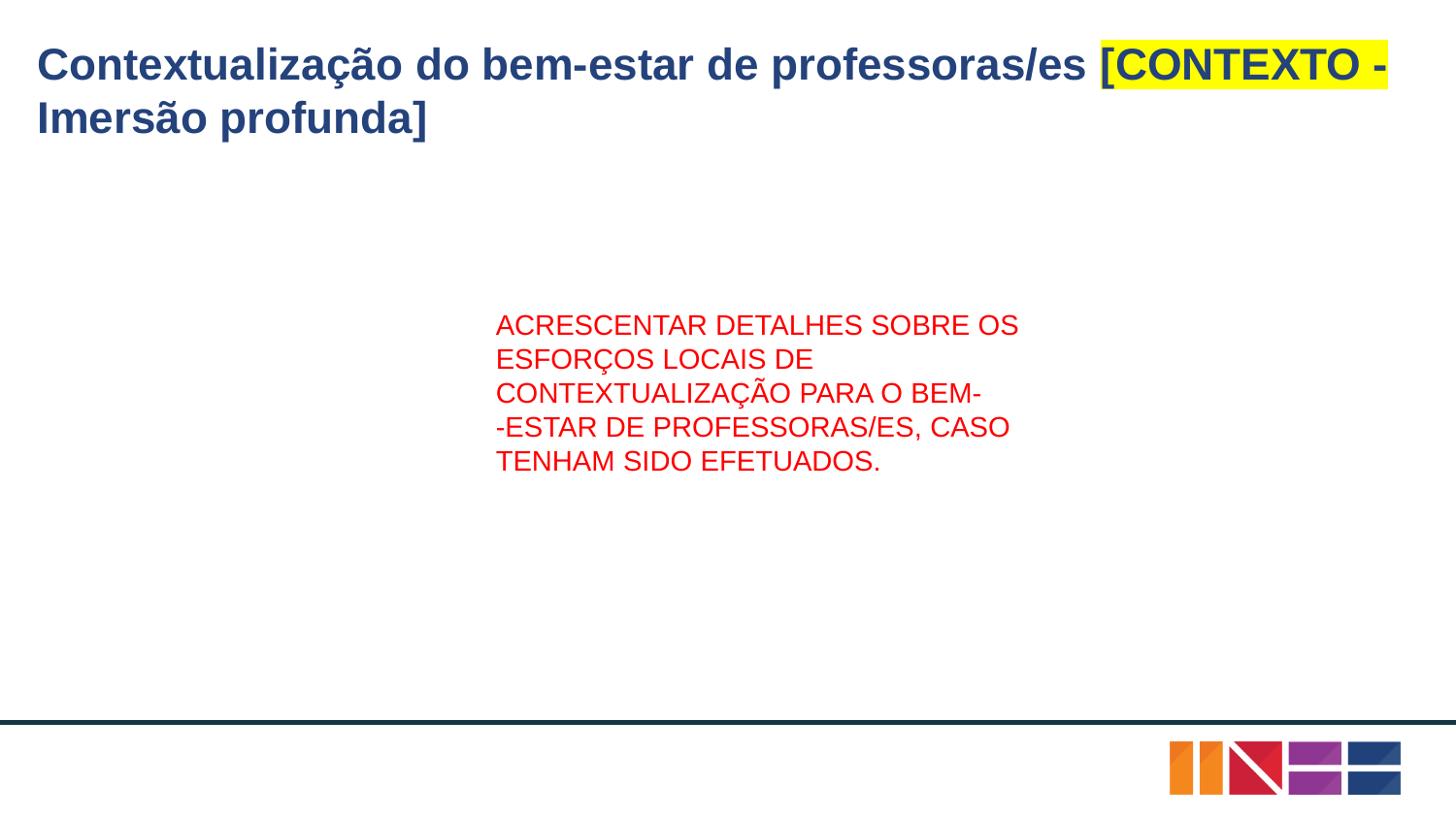

# Contextualização do bem-estar de professoras/es [CONTEXTO - Imersão profunda]
ACRESCENTAR DETALHES SOBRE OS ESFORÇOS LOCAIS DE CONTEXTUALIZAÇÃO PARA O BEM-
-ESTAR DE PROFESSORAS/ES, CASO TENHAM SIDO EFETUADOS.